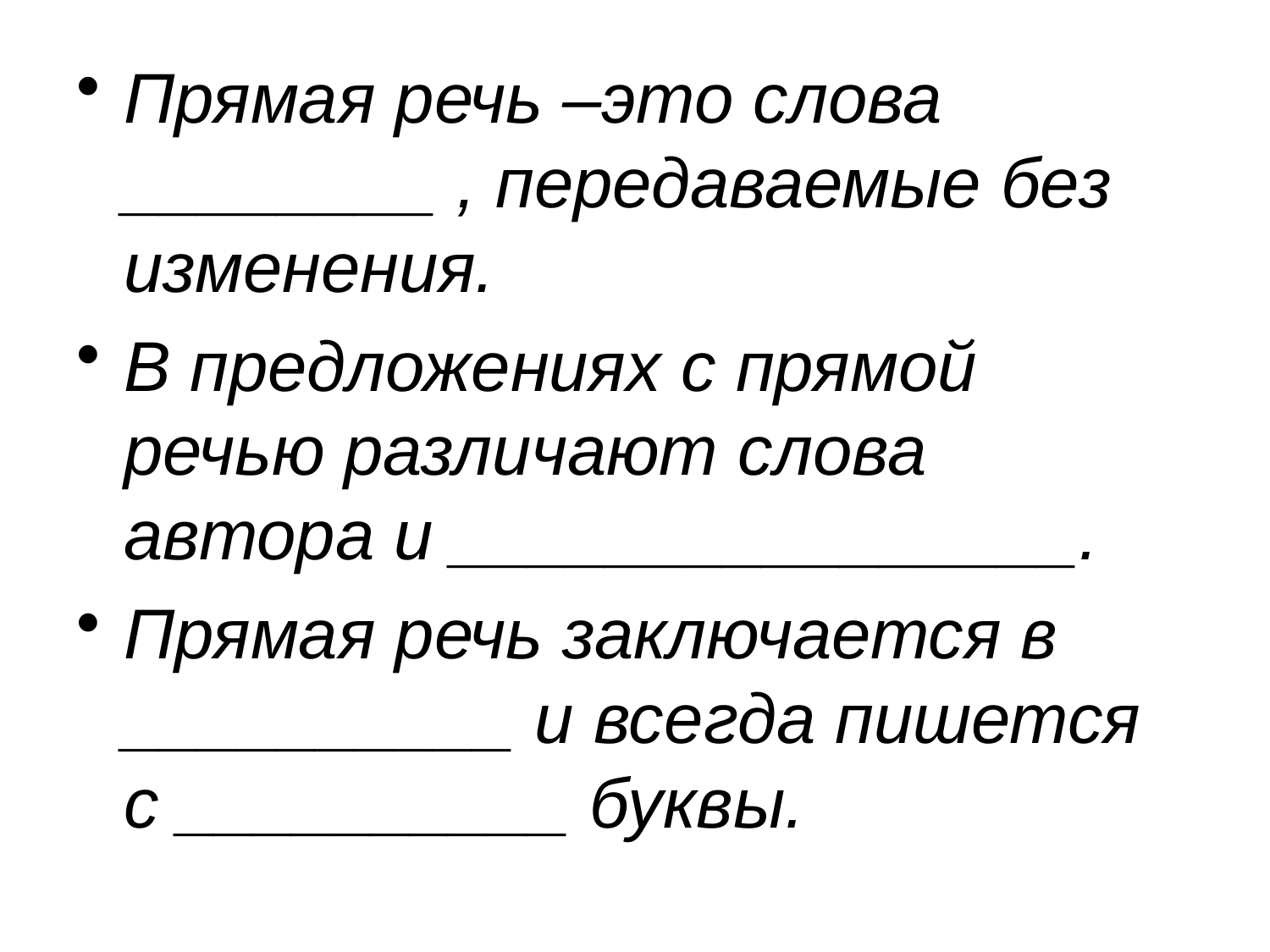

Прямая речь –это слова ________ , передаваемые без изменения.
В предложениях с прямой речью различают слова автора и ________________.
Прямая речь заключается в __________ и всегда пишется с __________ буквы.